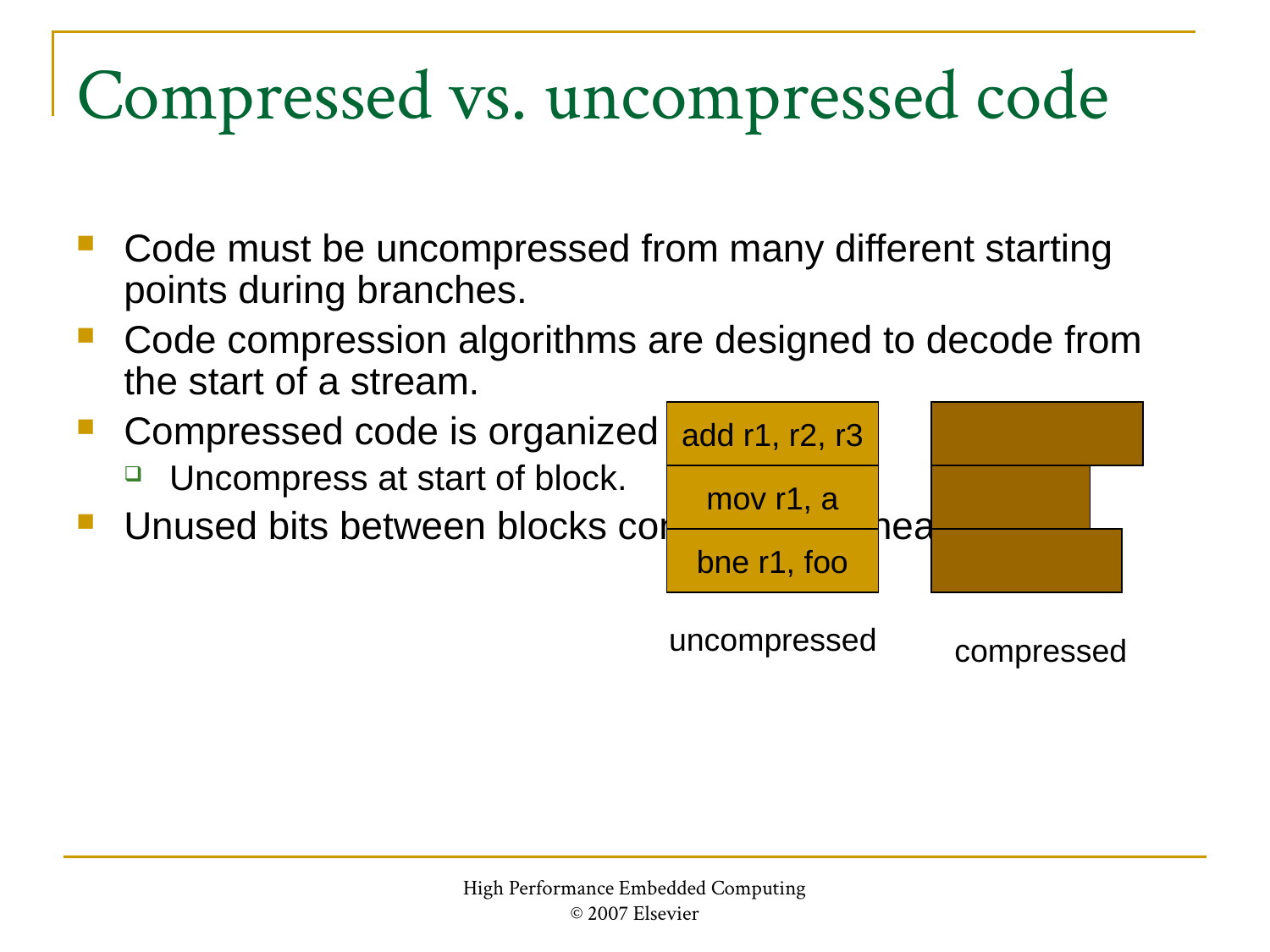

# Compressed vs. uncompressed code
Code must be uncompressed from many different starting points during branches.
Code compression algorithms are designed to decode from the start of a stream.
Compressed code is organized into blocks.
Uncompress at start of block.
Unused bits between blocks constitute overhead.
add r1, r2, r3

mov r1, a

bne r1, foo

uncompressed
compressed
High Performance Embedded Computing
© 2007 Elsevier